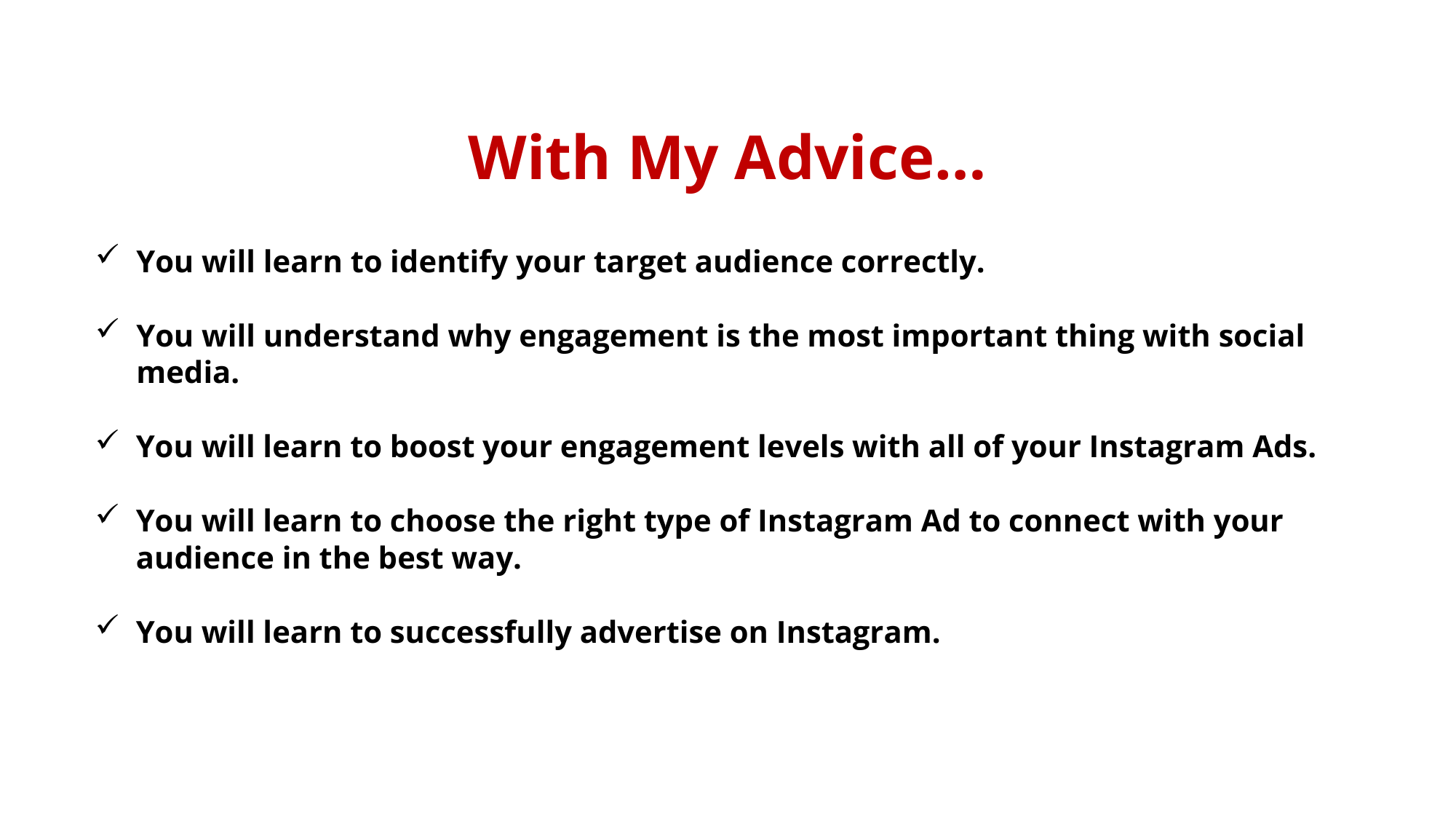

With My Advice…
You will learn to identify your target audience correctly.
You will understand why engagement is the most important thing with social media.
You will learn to boost your engagement levels with all of your Instagram Ads.
You will learn to choose the right type of Instagram Ad to connect with your audience in the best way.
You will learn to successfully advertise on Instagram.